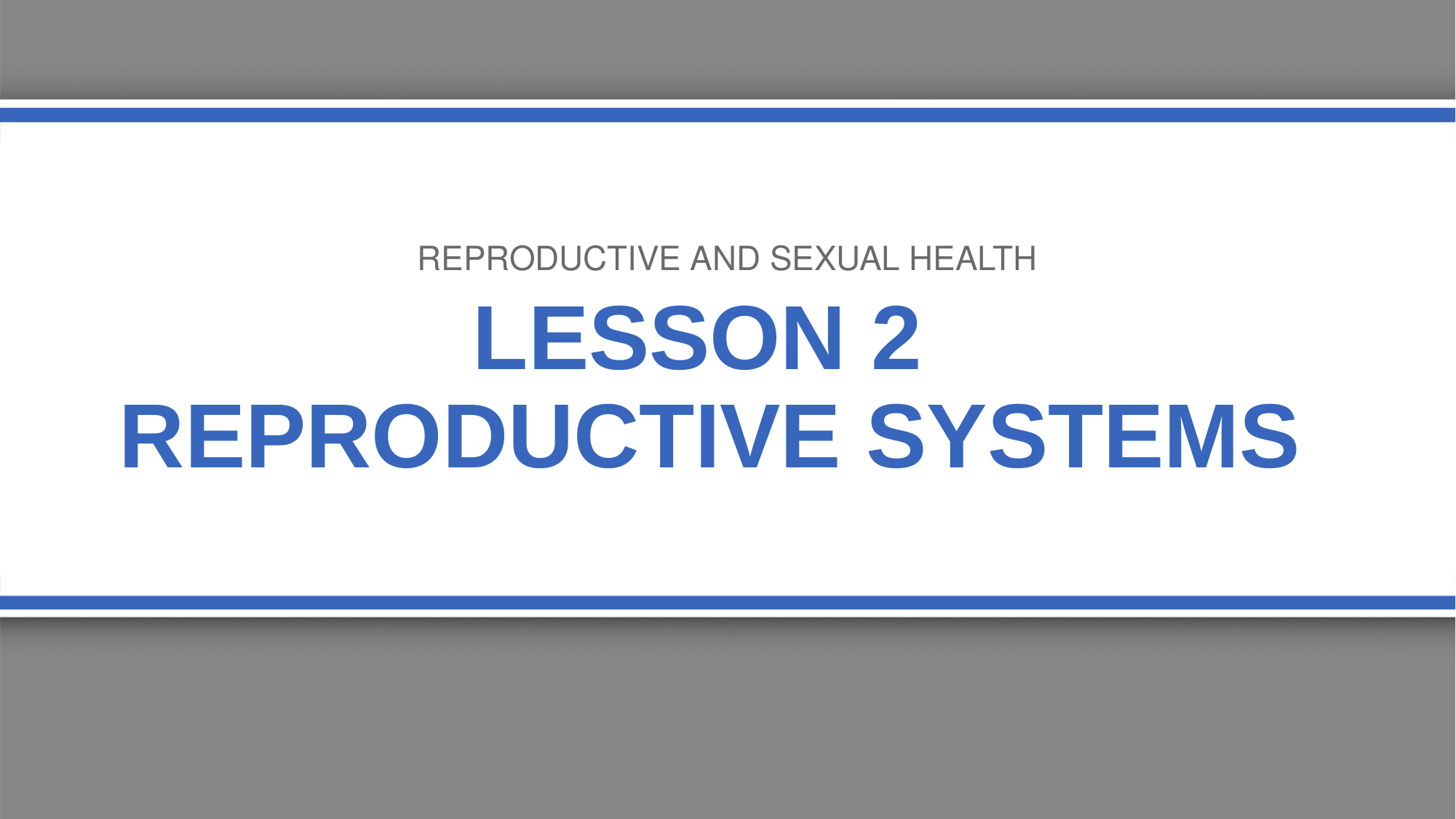

Reproductive and sexual health
# Lesson 2 reproductive systems